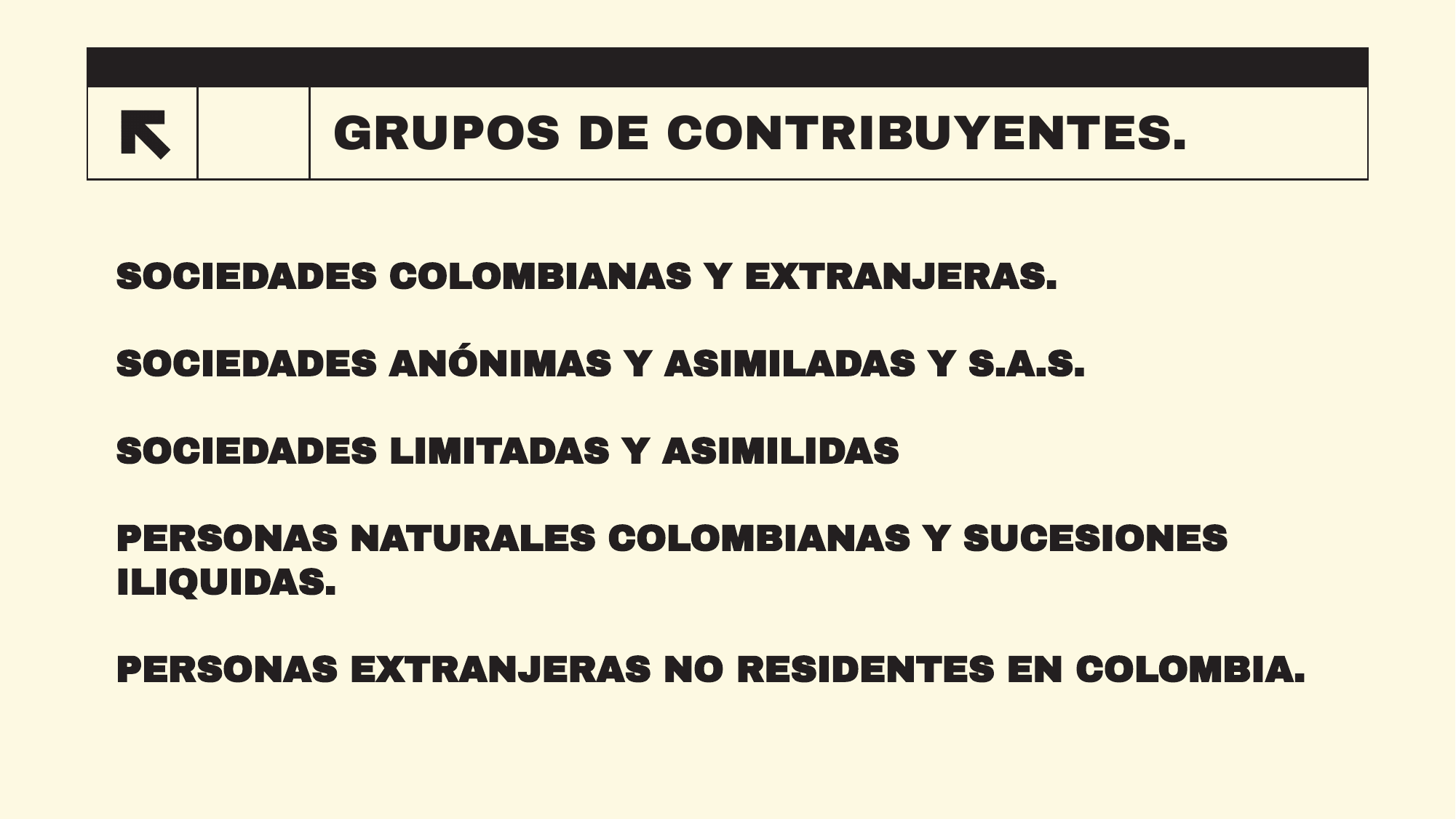

# GRUPOS DE CONTRIBUYENTES.

30
SOCIEDADES COLOMBIANAS Y EXTRANJERAS.

SOCIEDADES ANÓNIMAS Y ASIMILADAS Y S.A.S.

SOCIEDADES LIMITADAS Y ASIMILIDAS

PERSONAS NATURALES COLOMBIANAS Y SUCESIONES ILIQUIDAS.

PERSONAS EXTRANJERAS NO RESIDENTES EN COLOMBIA.